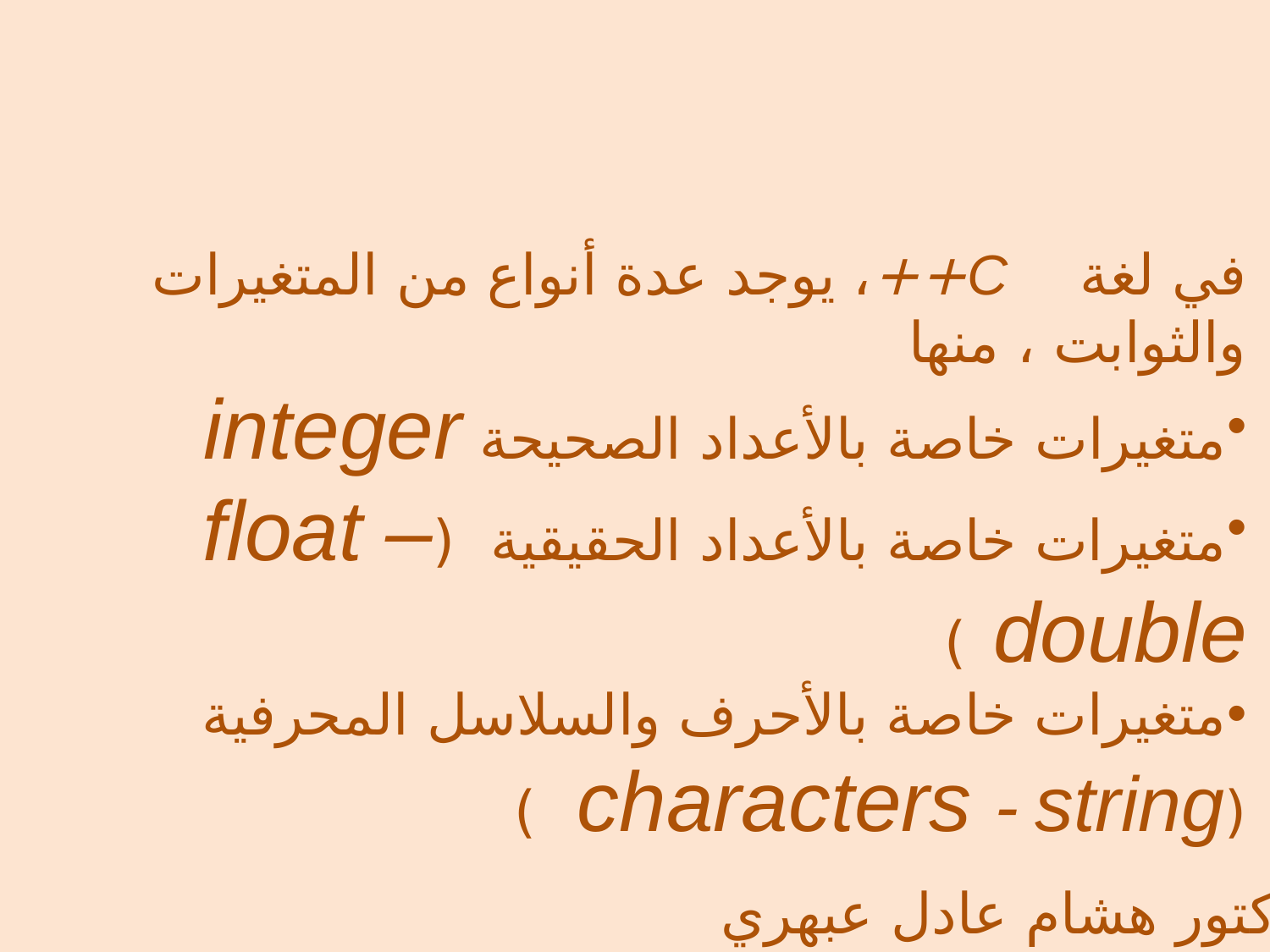

في لغة    C++، يوجد عدة أنواع من المتغيرات والثوابت ، منها
متغيرات خاصة بالأعداد الصحيحة integer
متغيرات خاصة بالأعداد الحقيقية  (float – double )
متغيرات خاصة بالأحرف والسلاسل المحرفية (characters - string  )
الدكتور هشام عادل عبهري